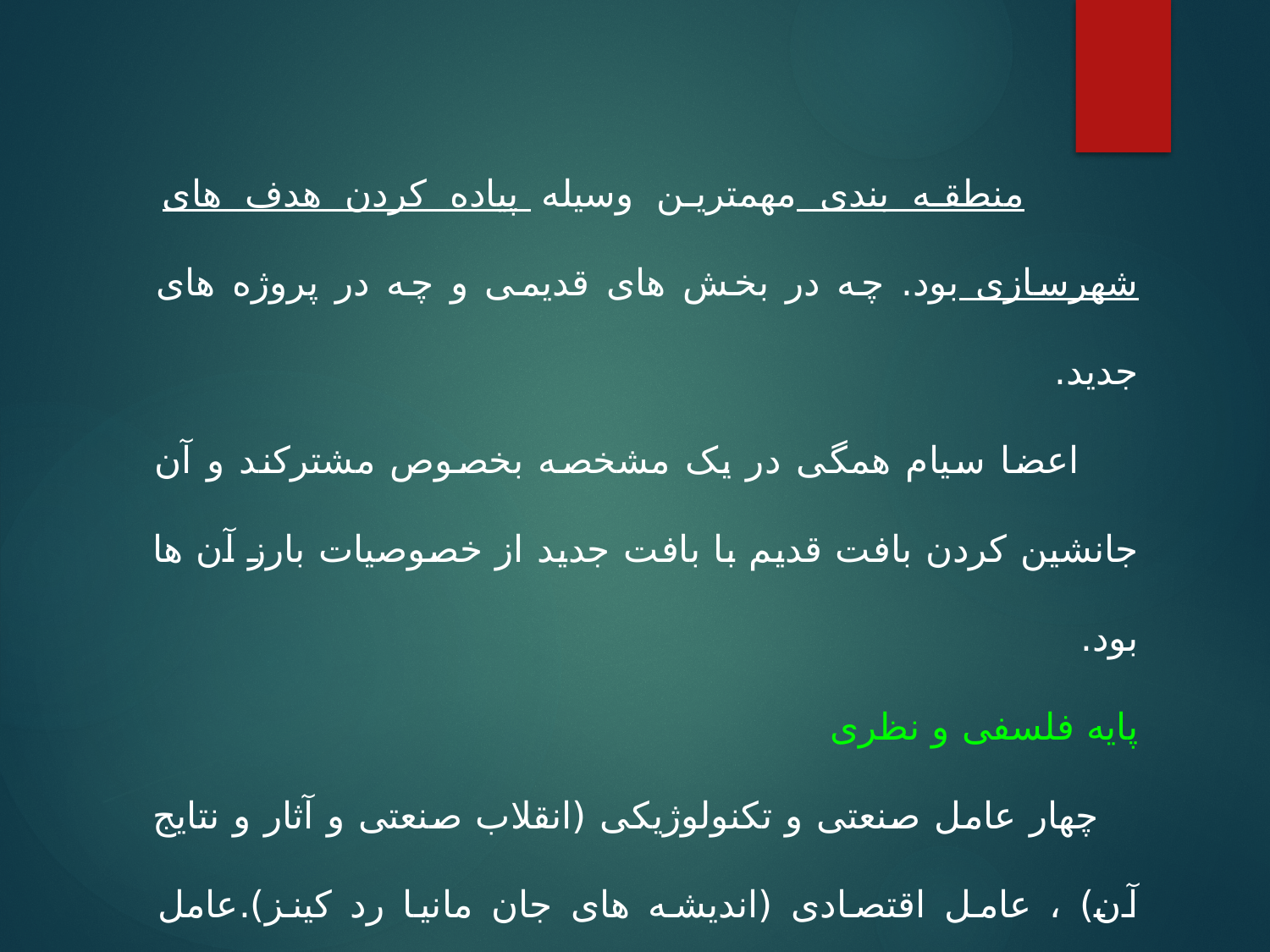

منطقه بندی مهمترین وسیله پیاده کردن هدف های شهرسازی بود. چه در بخش های قدیمی و چه در پروژه های جدید.
    اعضا سیام همگی در یک مشخصه بخصوص مشترکند و آن جانشین کردن بافت قدیم با بافت جدید از خصوصیات بارز آن ها بود.
پایه فلسفی و نظری
   چهار عامل صنعتی و تکنولوژیکی (انقلاب صنعتی و آثار و نتایج آن) ، عامل اقتصادی (اندیشه های جان مانیا رد کینز).عامل مذهبی– اعتقادی و بالاخره نیاز به بازسازی پس از دو جنگ جهانی عواملی بودند که اساس فکری تجدد را بنیان نهادند.